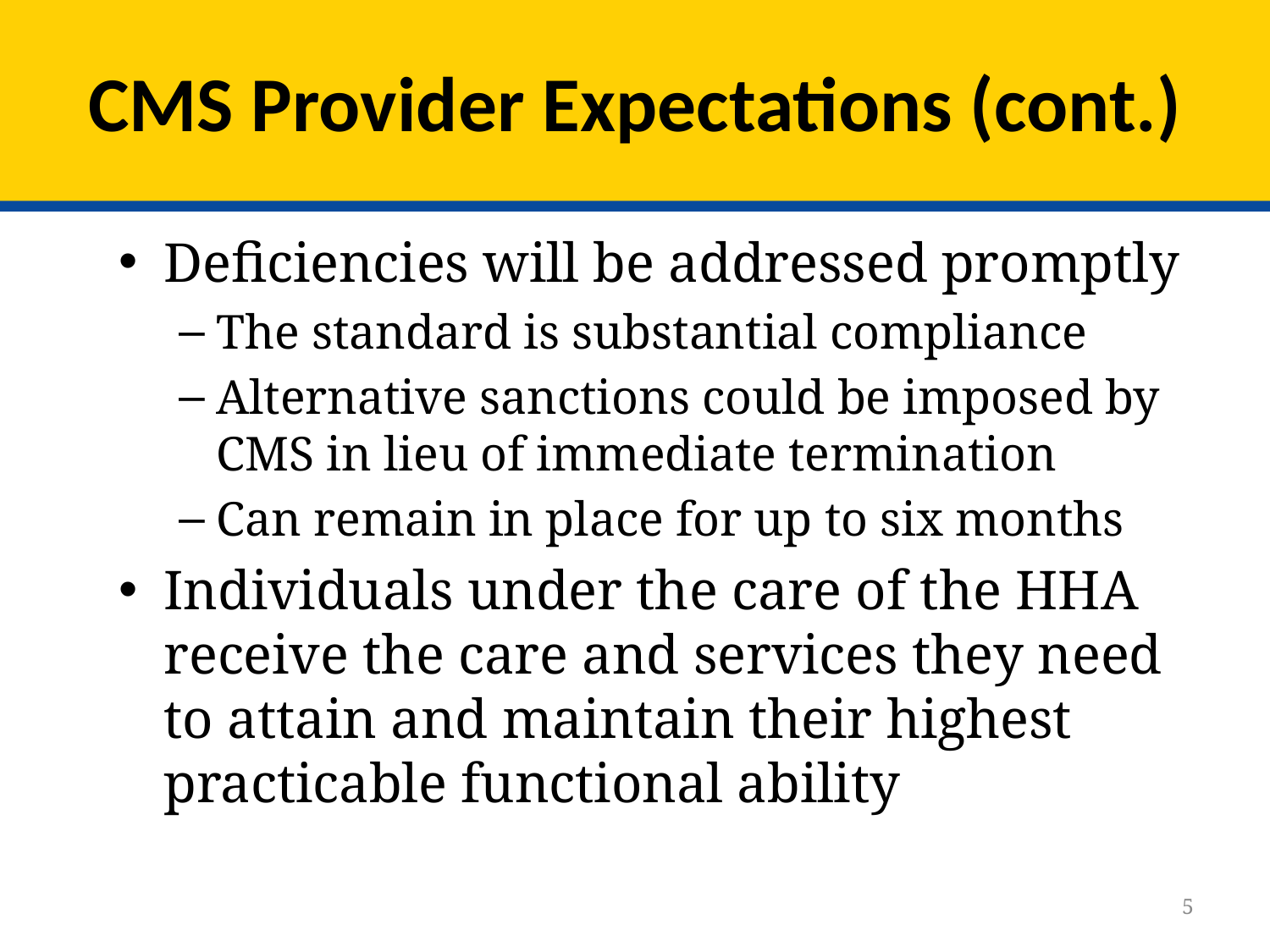

# CMS Provider Expectations (cont.)
Deficiencies will be addressed promptly
The standard is substantial compliance
Alternative sanctions could be imposed by CMS in lieu of immediate termination
Can remain in place for up to six months
Individuals under the care of the HHA receive the care and services they need to attain and maintain their highest practicable functional ability
5